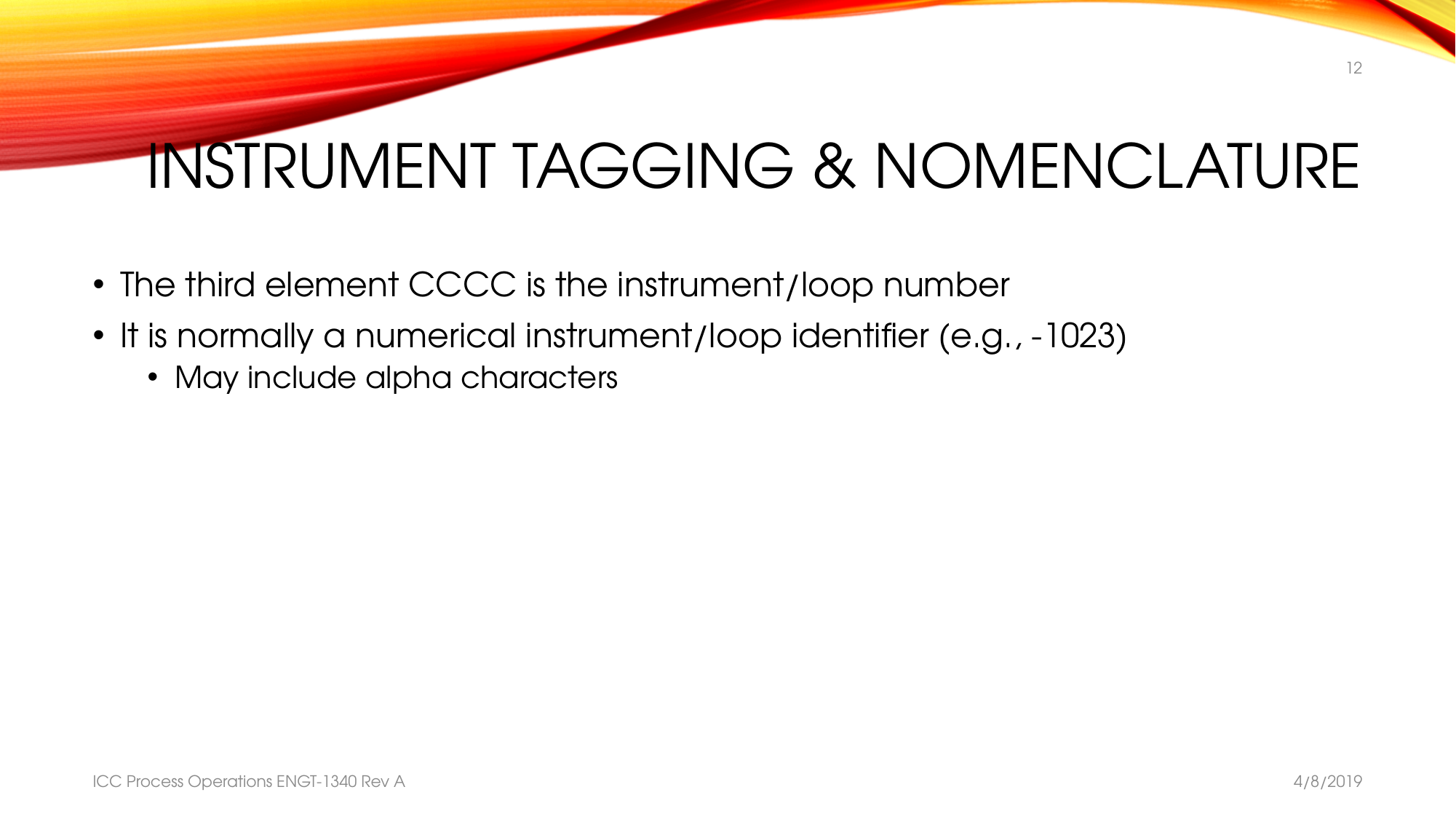

12
# Instrument tagging & nomenclature
The third element CCCC is the instrument/loop number
It is normally a numerical instrument/loop identifier (e.g., -1023)
May include alpha characters

ICC Process Operations ENGT-1340 Rev A
4/8/2019